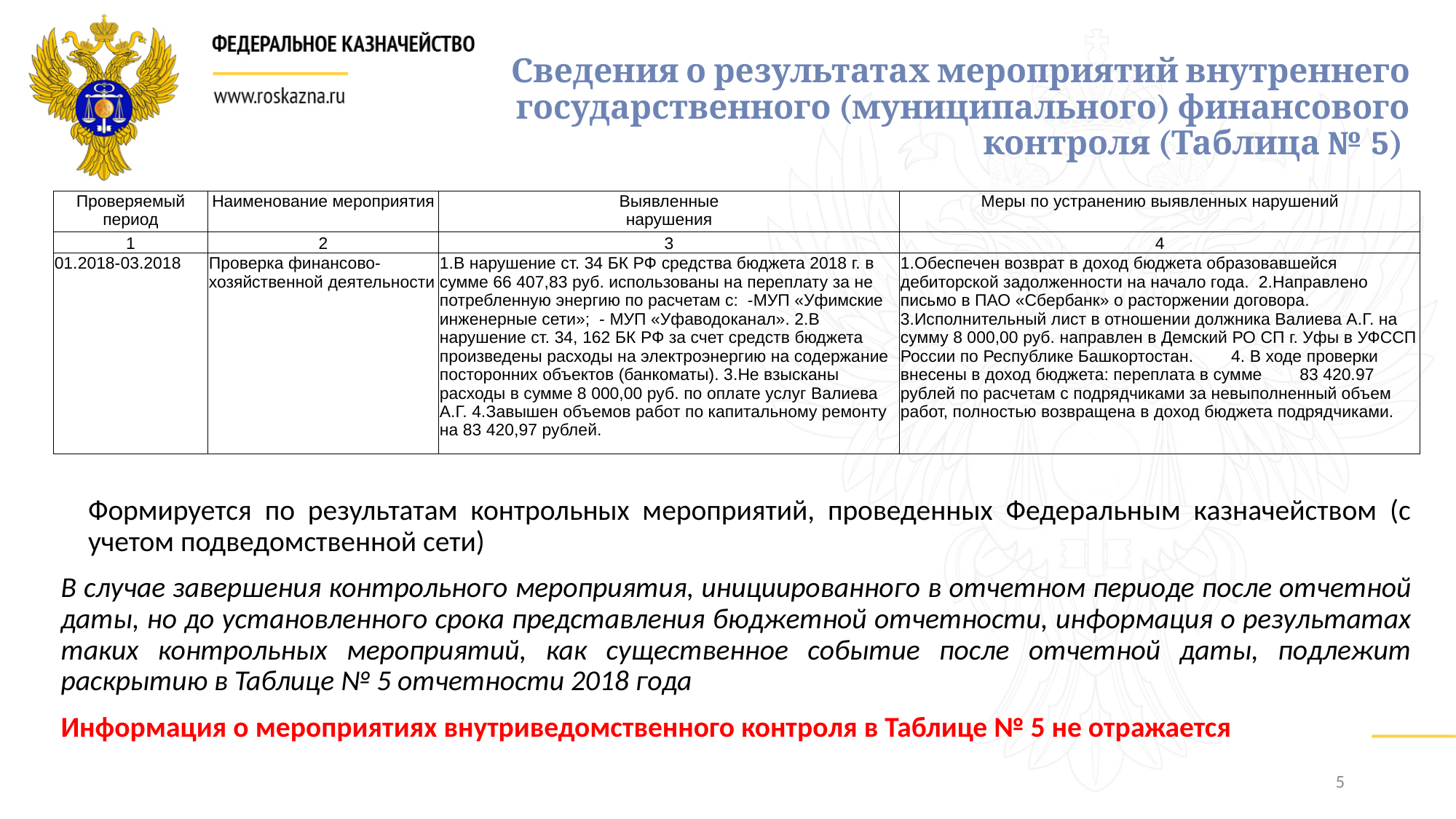

# Сведения о результатах мероприятий внутреннего государственного (муниципального) финансового контроля (Таблица № 5)
| Проверяемый период | Наименование мероприятия | Выявленные нарушения | Меры по устранению выявленных нарушений |
| --- | --- | --- | --- |
| 1 | 2 | 3 | 4 |
| 01.2018-03.2018 | Проверка финансово-хозяйственной деятельности | 1.В нарушение ст. 34 БК РФ средства бюджета 2018 г. в сумме 66 407,83 руб. использованы на переплату за не потребленную энергию по расчетам с: -МУП «Уфимские инженерные сети»; - МУП «Уфаводоканал». 2.В нарушение ст. 34, 162 БК РФ за счет средств бюджета произведены расходы на электроэнергию на содержание посторонних объектов (банкоматы). 3.Не взысканы расходы в сумме 8 000,00 руб. по оплате услуг Валиева А.Г. 4.Завышен объемов работ по капитальному ремонту на 83 420,97 рублей. | 1.Обеспечен возврат в доход бюджета образовавшейся дебиторской задолженности на начало года. 2.Направлено письмо в ПАО «Сбербанк» о расторжении договора. 3.Исполнительный лист в отношении должника Валиева А.Г. на сумму 8 000,00 руб. направлен в Демский РО СП г. Уфы в УФССП России по Республике Башкортостан. 4. В ходе проверки внесены в доход бюджета: переплата в сумме 83 420.97 рублей по расчетам с подрядчиками за невыполненный объем работ, полностью возвращена в доход бюджета подрядчиками. |
Формируется по результатам контрольных мероприятий, проведенных Федеральным казначейством (с учетом подведомственной сети)
В случае завершения контрольного мероприятия, инициированного в отчетном периоде после отчетной даты, но до установленного срока представления бюджетной отчетности, информация о результатах таких контрольных мероприятий, как существенное событие после отчетной даты, подлежит раскрытию в Таблице № 5 отчетности 2018 года
Информация о мероприятиях внутриведомственного контроля в Таблице № 5 не отражается
5